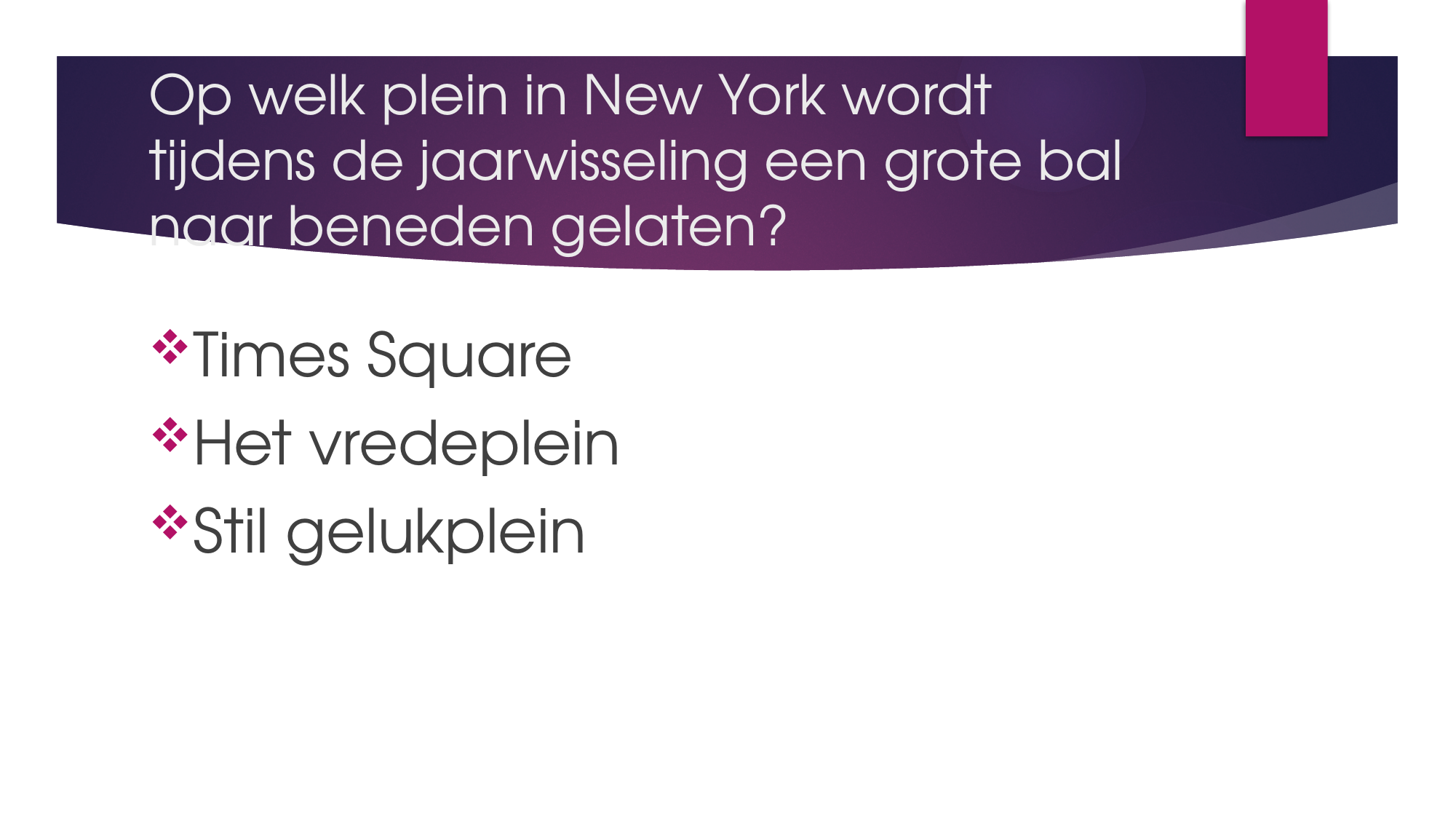

# Op welk plein in New York wordt tijdens de jaarwisseling een grote bal naar beneden gelaten?
Times Square
Het vredeplein
Stil gelukplein